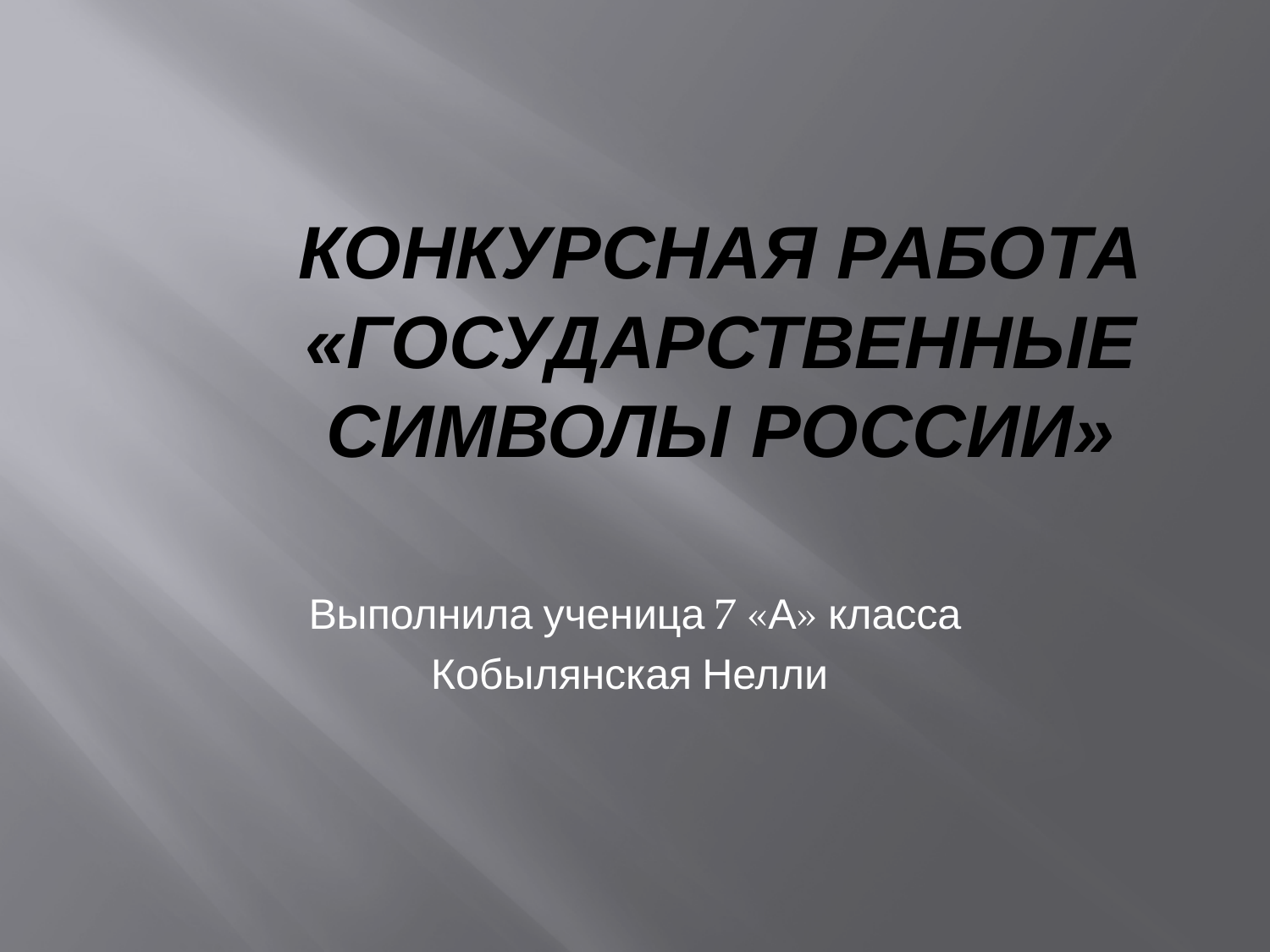

# Конкурсная Работа «Государственные символы России»

Выполнила ученица 7 «А» класса
Кобылянская Нелли